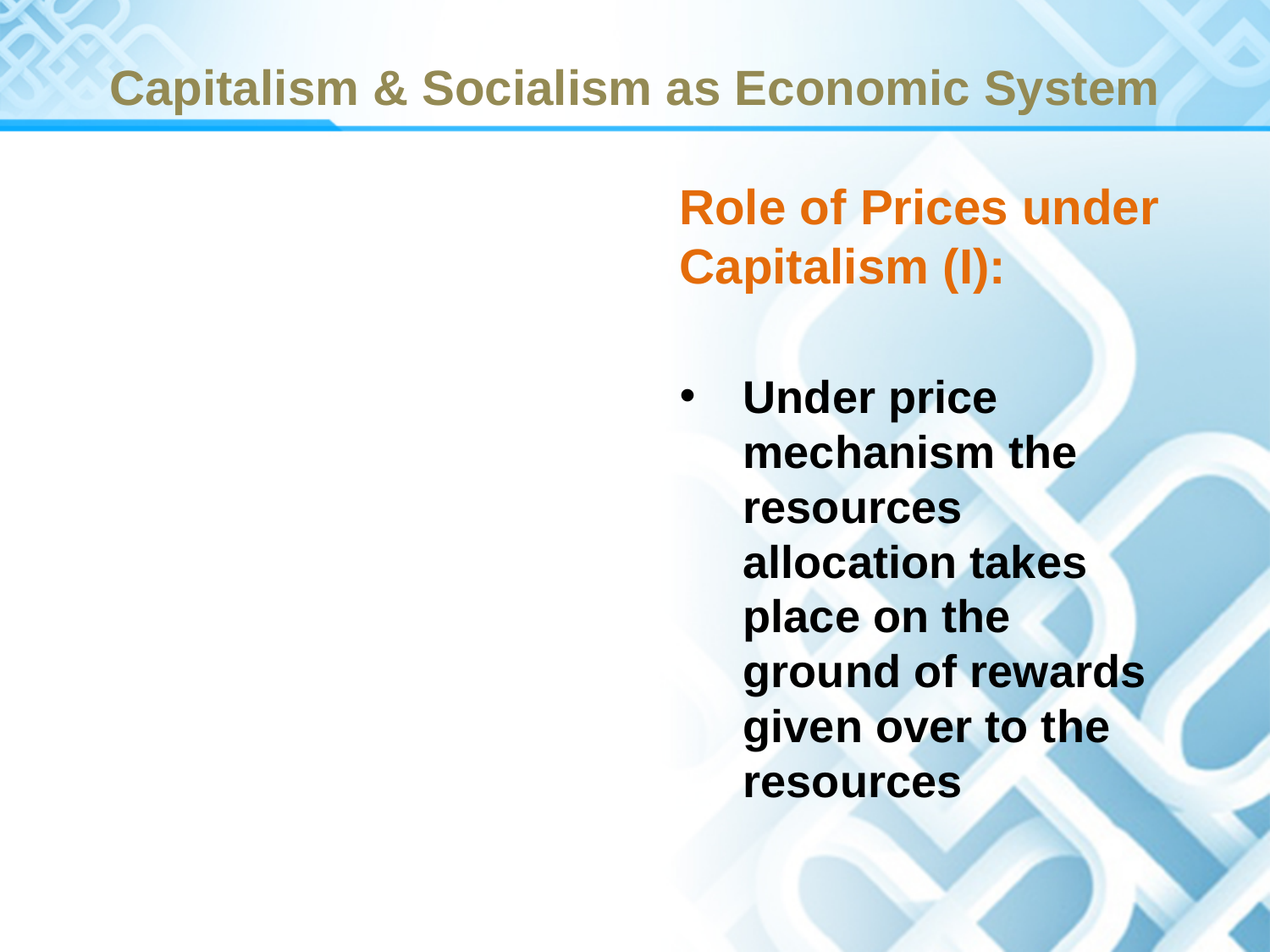

# Capitalism & Socialism as Economic System
Role of Prices under Capitalism (I):

Under price mechanism the resources allocation takes place on the ground of rewards given over to the resources